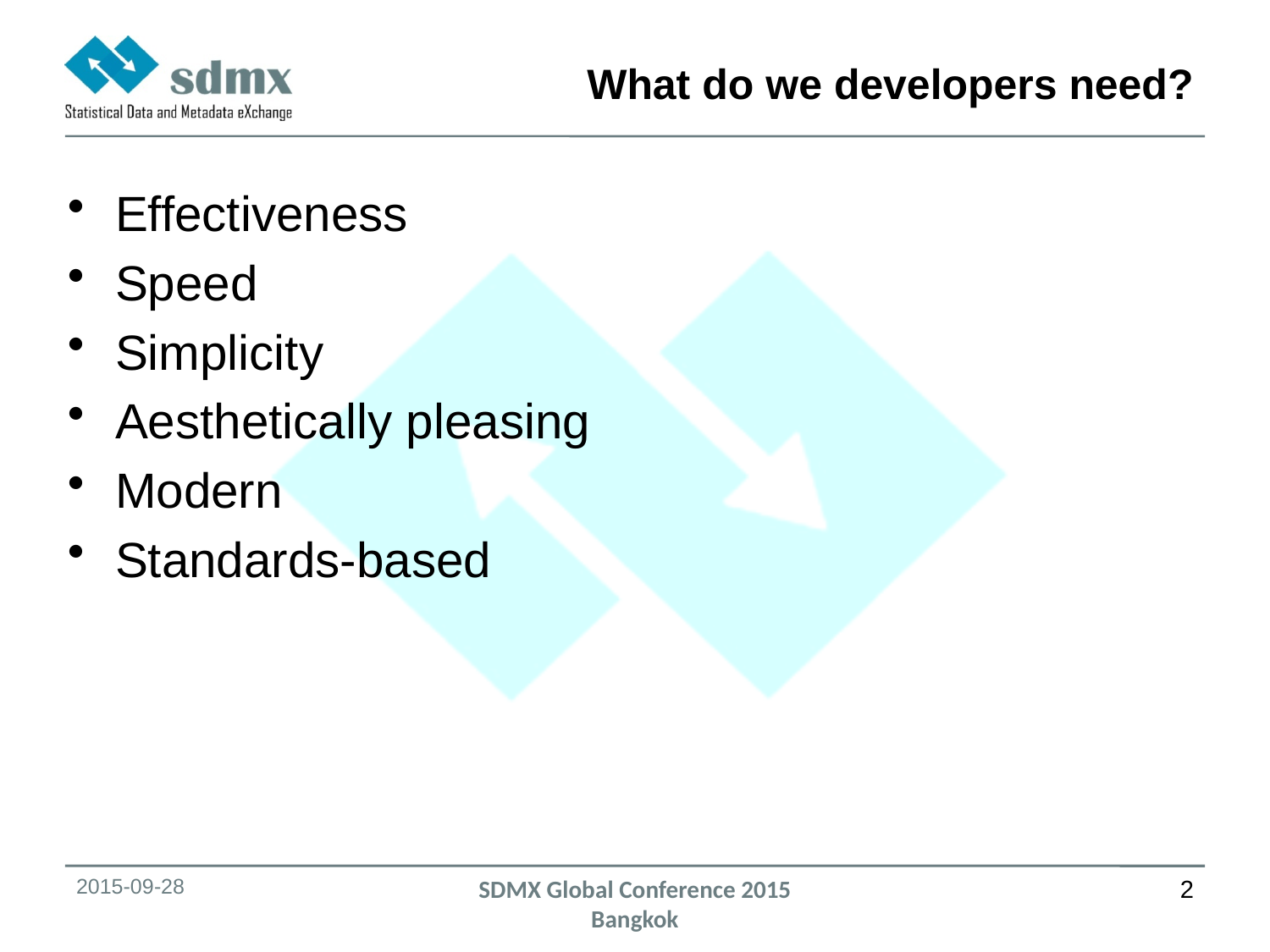

# What do we developers need?
Effectiveness
Speed
Simplicity
Aesthetically pleasing
Modern
Standards-based

2015-09-28
SDMX Global Conference 2015
Bangkok
2